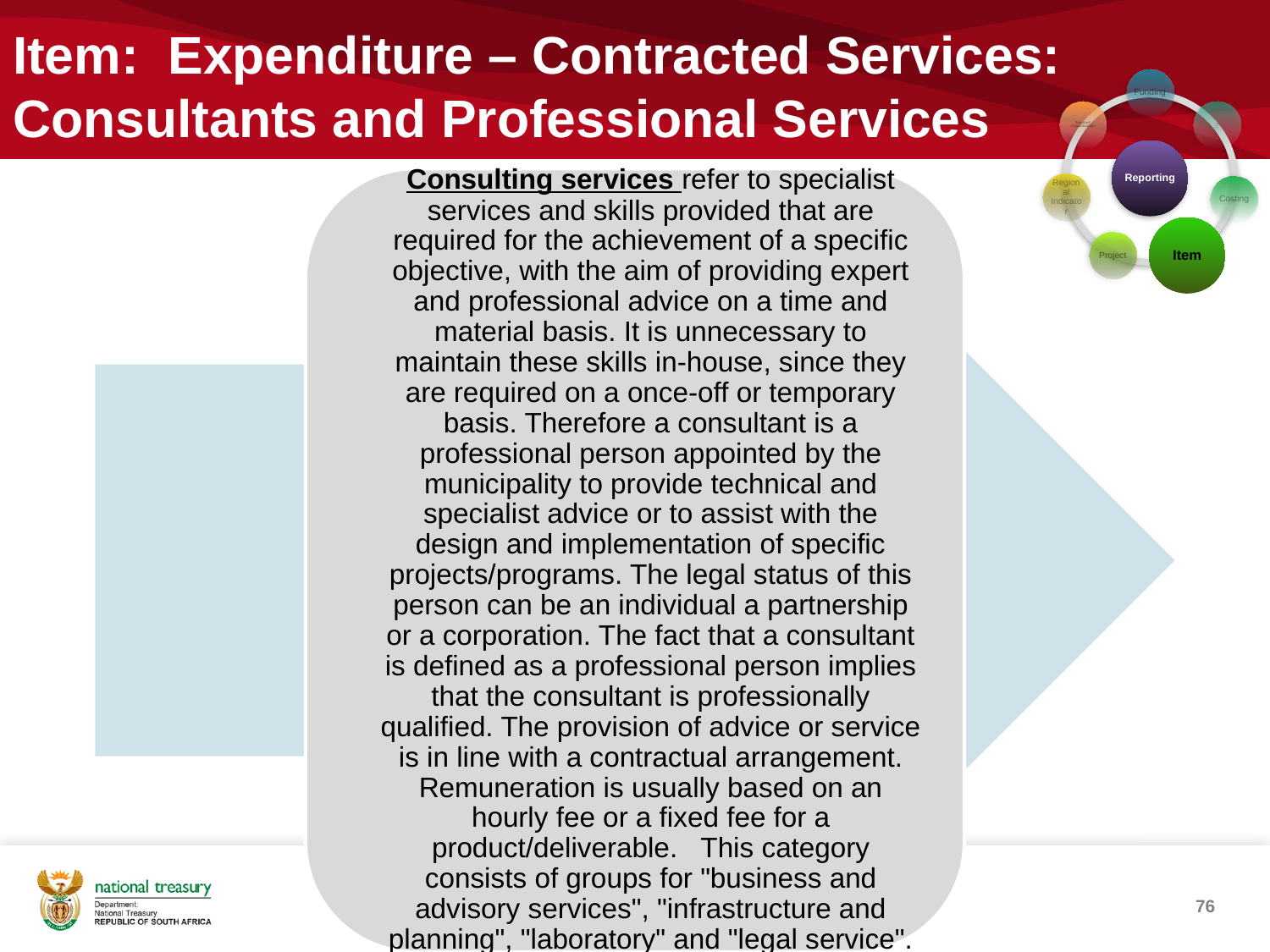

# Item:  Expenditure – Contracted Services:  Consultants and Professional Services
Reporting
Funding
Function
Costing
Item
Project
Regional Indicator
Standard Classification
Consulting services refer to specialist services and skills provided that are required for the achievement of a specific objective, with the aim of providing expert and professional advice on a time and material basis. It is unnecessary to maintain these skills in-house, since they are required on a once-off or temporary basis. Therefore a consultant is a professional person appointed by the municipality to provide technical and specialist advice or to assist with the design and implementation of specific projects/programs. The legal status of this person can be an individual a partnership or a corporation. The fact that a consultant is defined as a professional person implies that the consultant is professionally qualified. The provision of advice or service is in line with a contractual arrangement. Remuneration is usually based on an hourly fee or a fixed fee for a product/deliverable.   This category consists of groups for "business and advisory services", "infrastructure and planning", "laboratory" and "legal service".

76